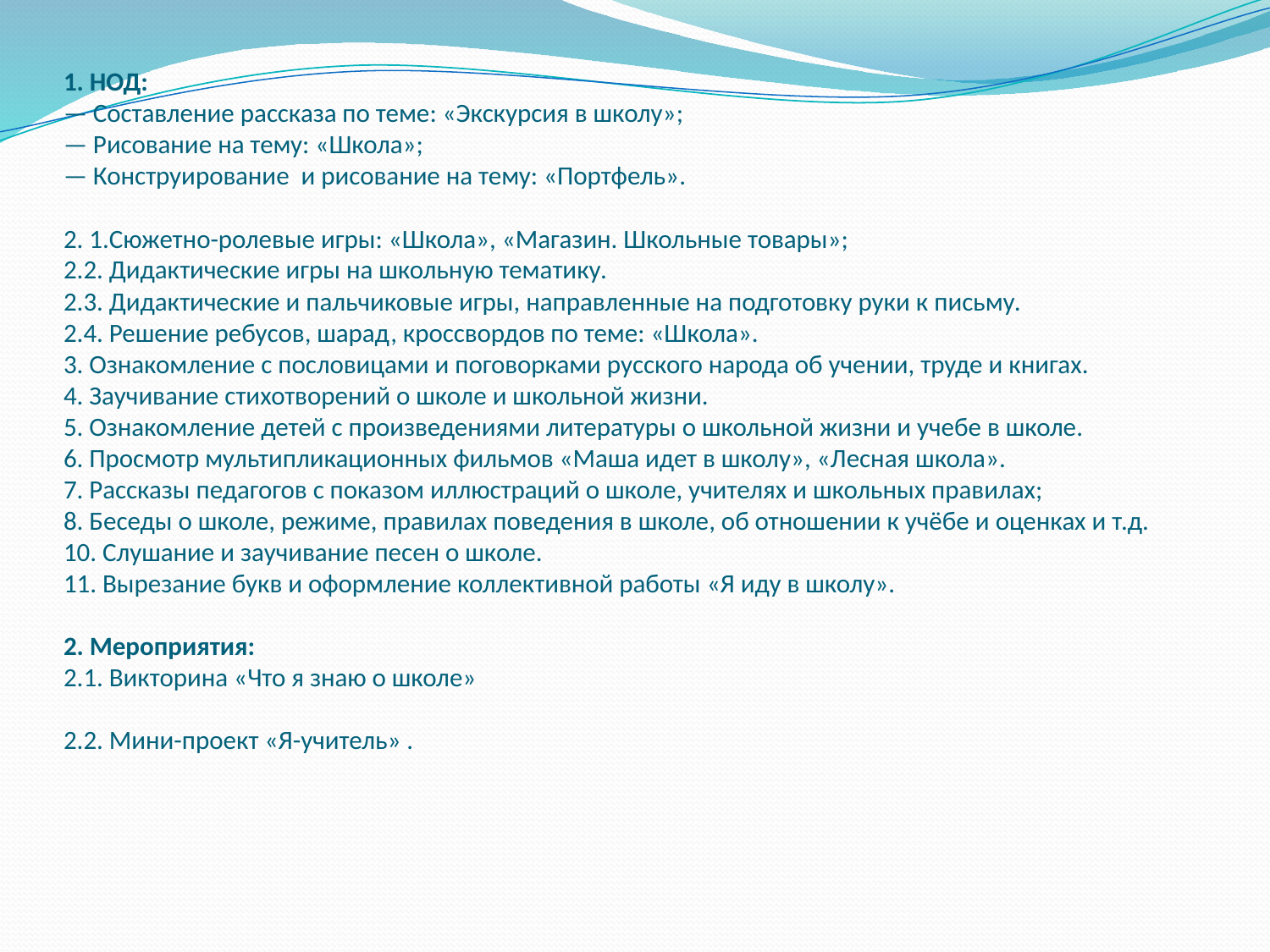

# 1. НОД: — Составление рассказа по теме: «Экскурсия в школу»; — Рисование на тему: «Школа»; — Конструирование  и рисование на тему: «Портфель». 2. 1.Сюжетно-ролевые игры: «Школа», «Магазин. Школьные товары»; 2.2. Дидактические игры на школьную тематику. 2.3. Дидактические и пальчиковые игры, направленные на подготовку руки к письму. 2.4. Решение ребусов, шарад, кроссвордов по теме: «Школа». 3. Ознакомление с пословицами и поговорками русского народа об учении, труде и книгах. 4. Заучивание стихотворений о школе и школьной жизни. 5. Ознакомление детей с произведениями литературы о школьной жизни и учебе в школе. 6. Просмотр мультипликационных фильмов «Маша идет в школу», «Лесная школа». 7. Рассказы педагогов с показом иллюстраций о школе, учителях и школьных правилах; 8. Беседы о школе, режиме, правилах поведения в школе, об отношении к учёбе и оценках и т.д. 10. Слушание и заучивание песен о школе. 11. Вырезание букв и оформление коллективной работы «Я иду в школу». 2. Мероприятия: 2.1. Викторина «Что я знаю о школе» 2.2. Мини-проект «Я-учитель» .